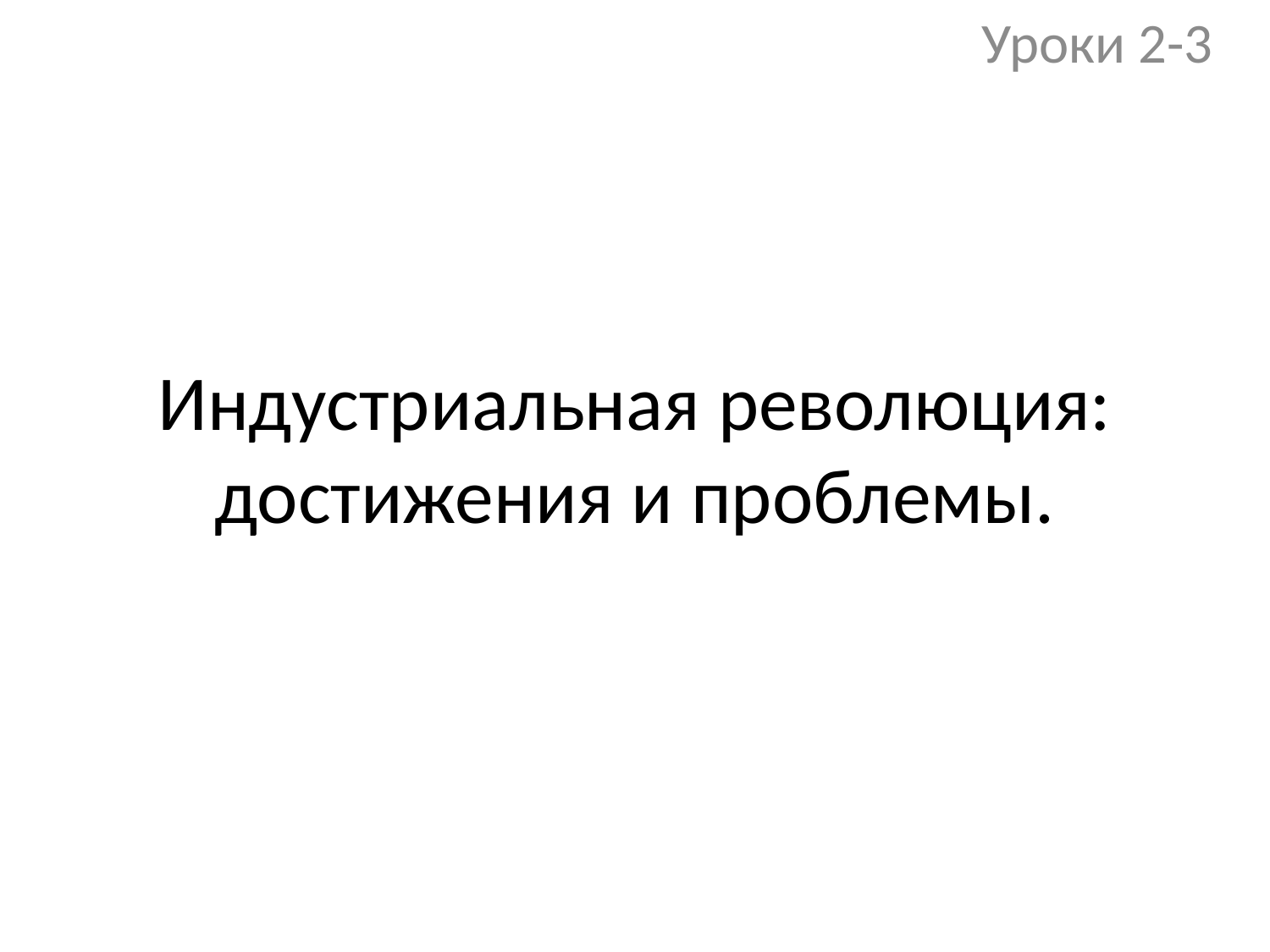

Уроки 2-3
# Индустриальная революция: достижения и проблемы.